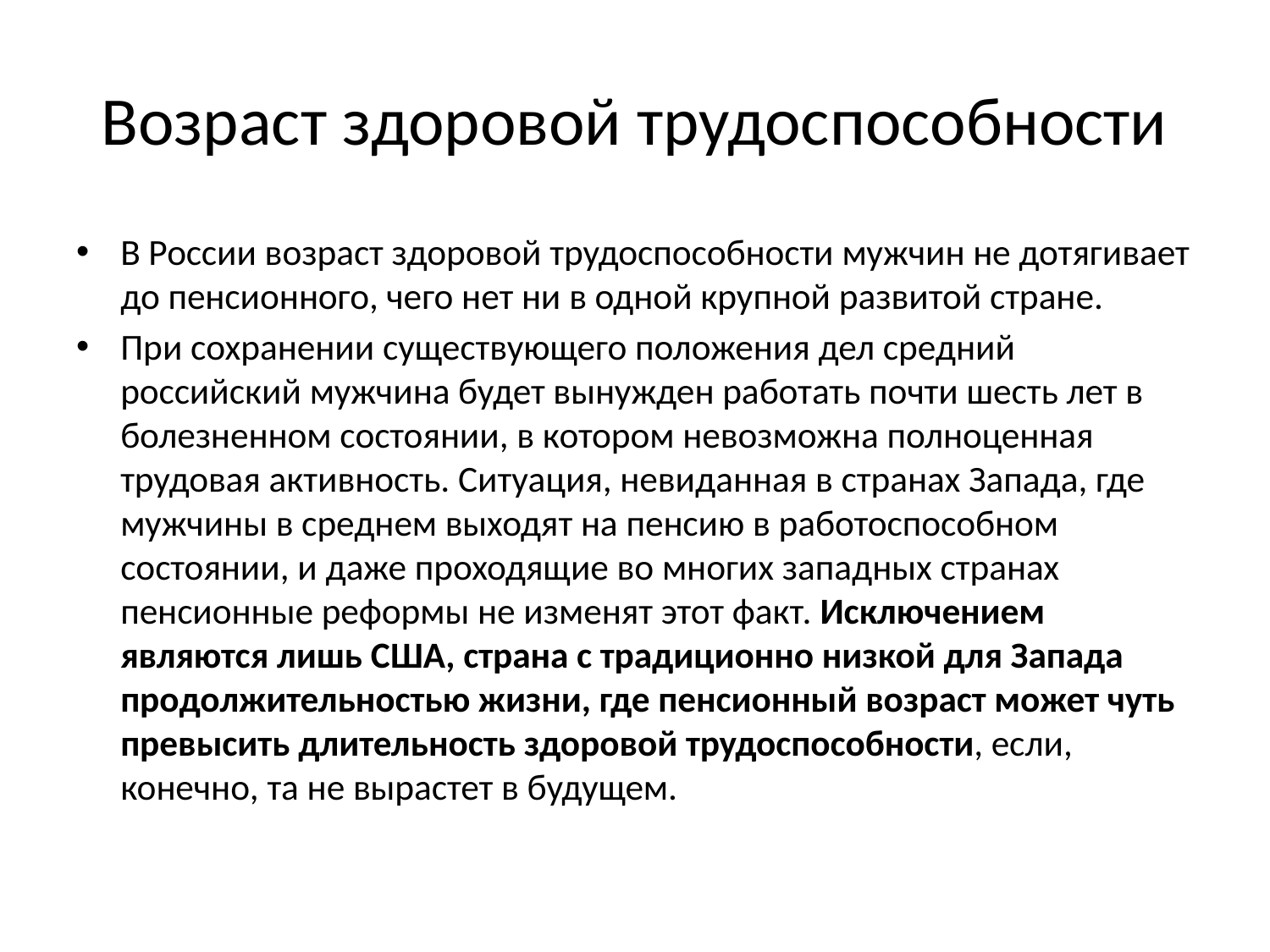

# Возраст здоровой трудоспособности
В России возраст здоровой трудоспособности мужчин не дотягивает до пенсионного, чего нет ни в одной крупной развитой стране.
При сохранении существующего положения дел средний российский мужчина будет вынужден работать почти шесть лет в болезненном состоянии, в котором невозможна полноценная трудовая активность. Ситуация, невиданная в странах Запада, где мужчины в среднем выходят на пенсию в работоспособном состоянии, и даже проходящие во многих западных странах пенсионные реформы не изменят этот факт. Исключением являются лишь США, страна с традиционно низкой для Запада продолжительностью жизни, где пенсионный возраст может чуть превысить длительность здоровой трудоспособности, если, конечно, та не вырастет в будущем.